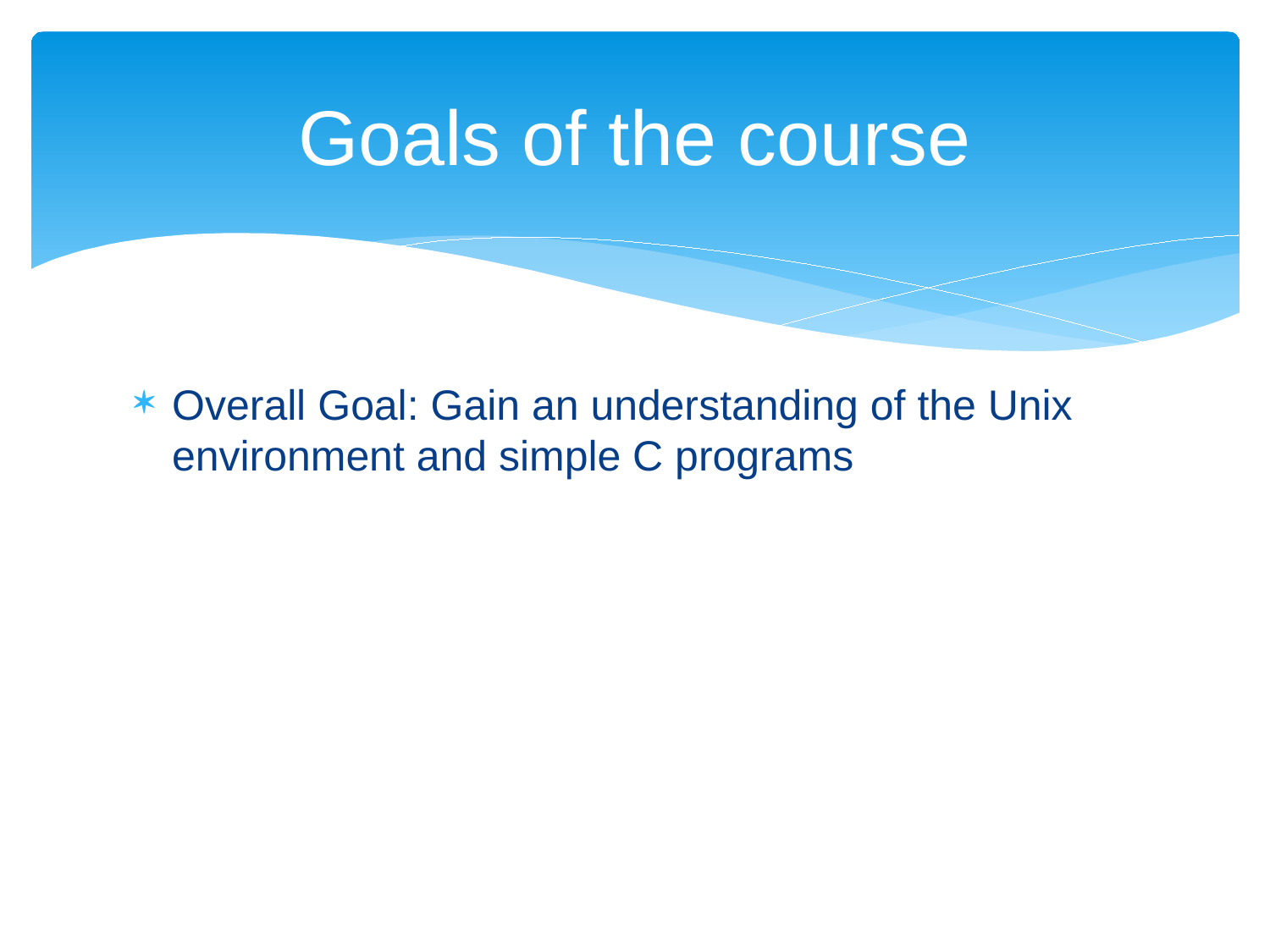

# Goals of the course
Overall Goal: Gain an understanding of the Unix environment and simple C programs